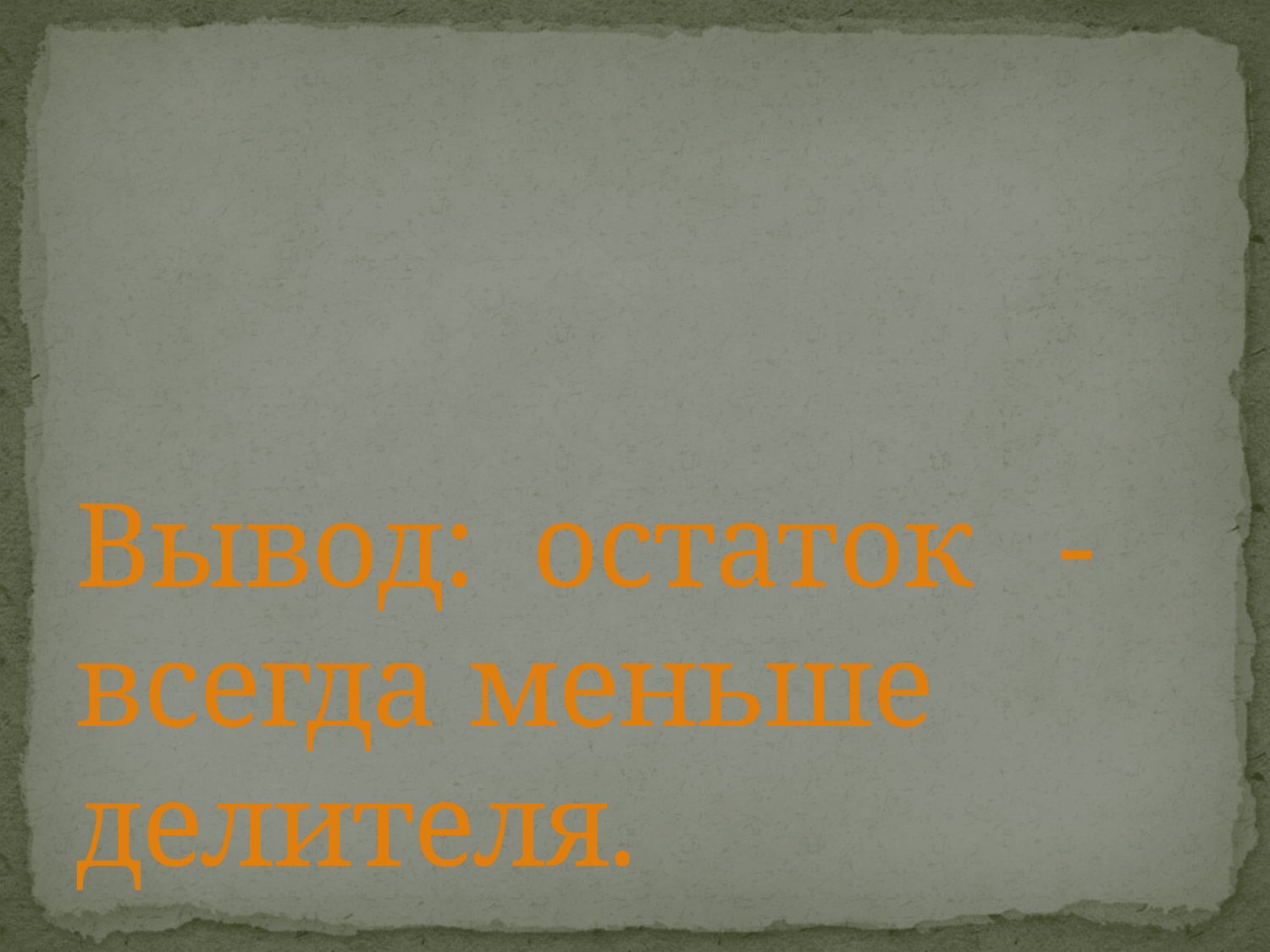

# Вывод:  остаток   -   всегда меньше делителя.